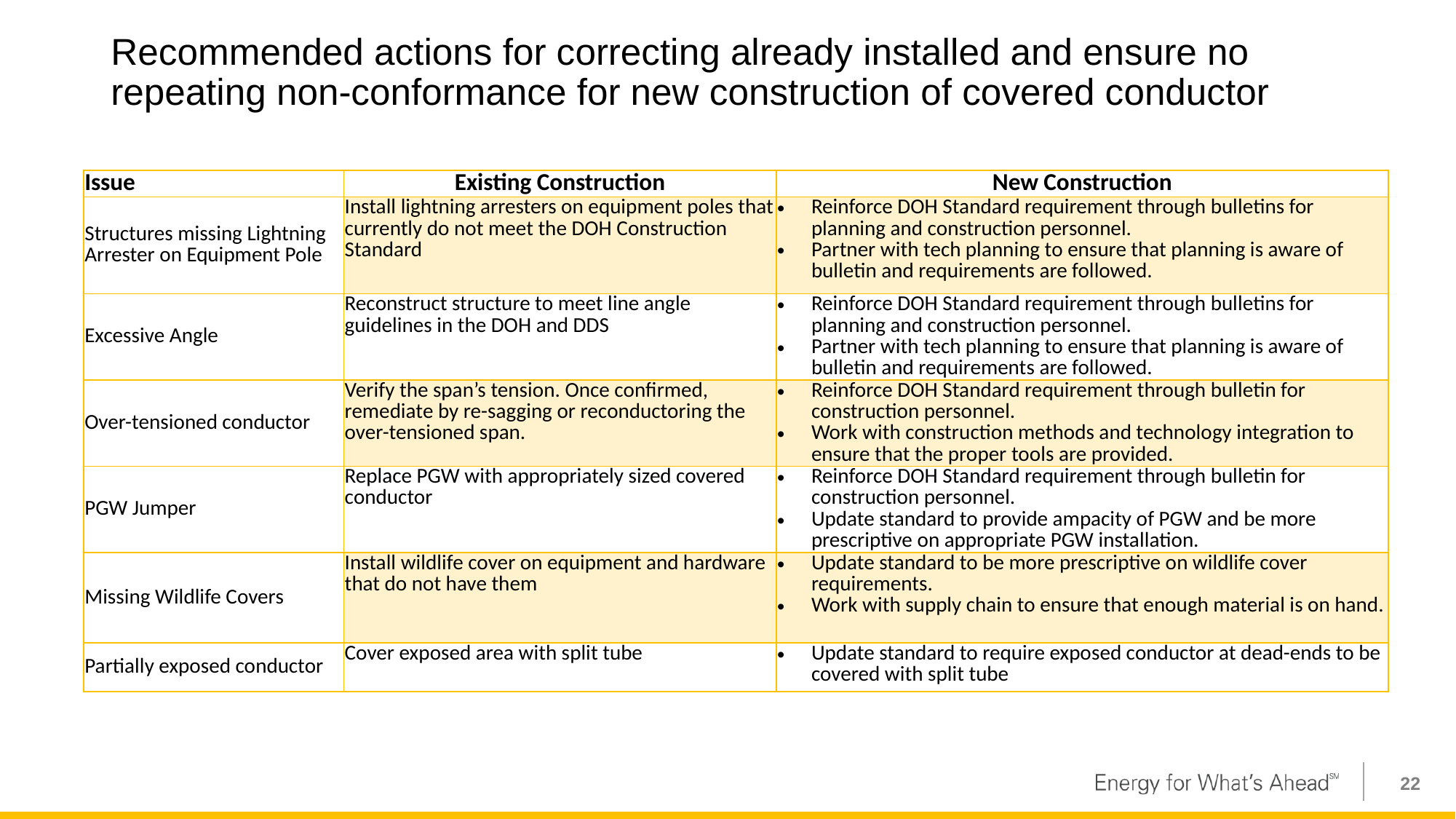

# Recommended actions for correcting already installed and ensure no repeating non-conformance for new construction of covered conductor
| Issue | Existing Construction | New Construction |
| --- | --- | --- |
| Structures missing Lightning Arrester on Equipment Pole | Install lightning arresters on equipment poles that currently do not meet the DOH Construction Standard | Reinforce DOH Standard requirement through bulletins for planning and construction personnel. Partner with tech planning to ensure that planning is aware of bulletin and requirements are followed. |
| Excessive Angle | Reconstruct structure to meet line angle guidelines in the DOH and DDS | Reinforce DOH Standard requirement through bulletins for planning and construction personnel. Partner with tech planning to ensure that planning is aware of bulletin and requirements are followed. |
| Over-tensioned conductor | Verify the span’s tension. Once confirmed, remediate by re-sagging or reconductoring the over-tensioned span. | Reinforce DOH Standard requirement through bulletin for construction personnel. Work with construction methods and technology integration to ensure that the proper tools are provided. |
| PGW Jumper | Replace PGW with appropriately sized covered conductor | Reinforce DOH Standard requirement through bulletin for construction personnel. Update standard to provide ampacity of PGW and be more prescriptive on appropriate PGW installation. |
| Missing Wildlife Covers | Install wildlife cover on equipment and hardware that do not have them | Update standard to be more prescriptive on wildlife cover requirements. Work with supply chain to ensure that enough material is on hand. |
| Partially exposed conductor | Cover exposed area with split tube | Update standard to require exposed conductor at dead-ends to be covered with split tube |
22